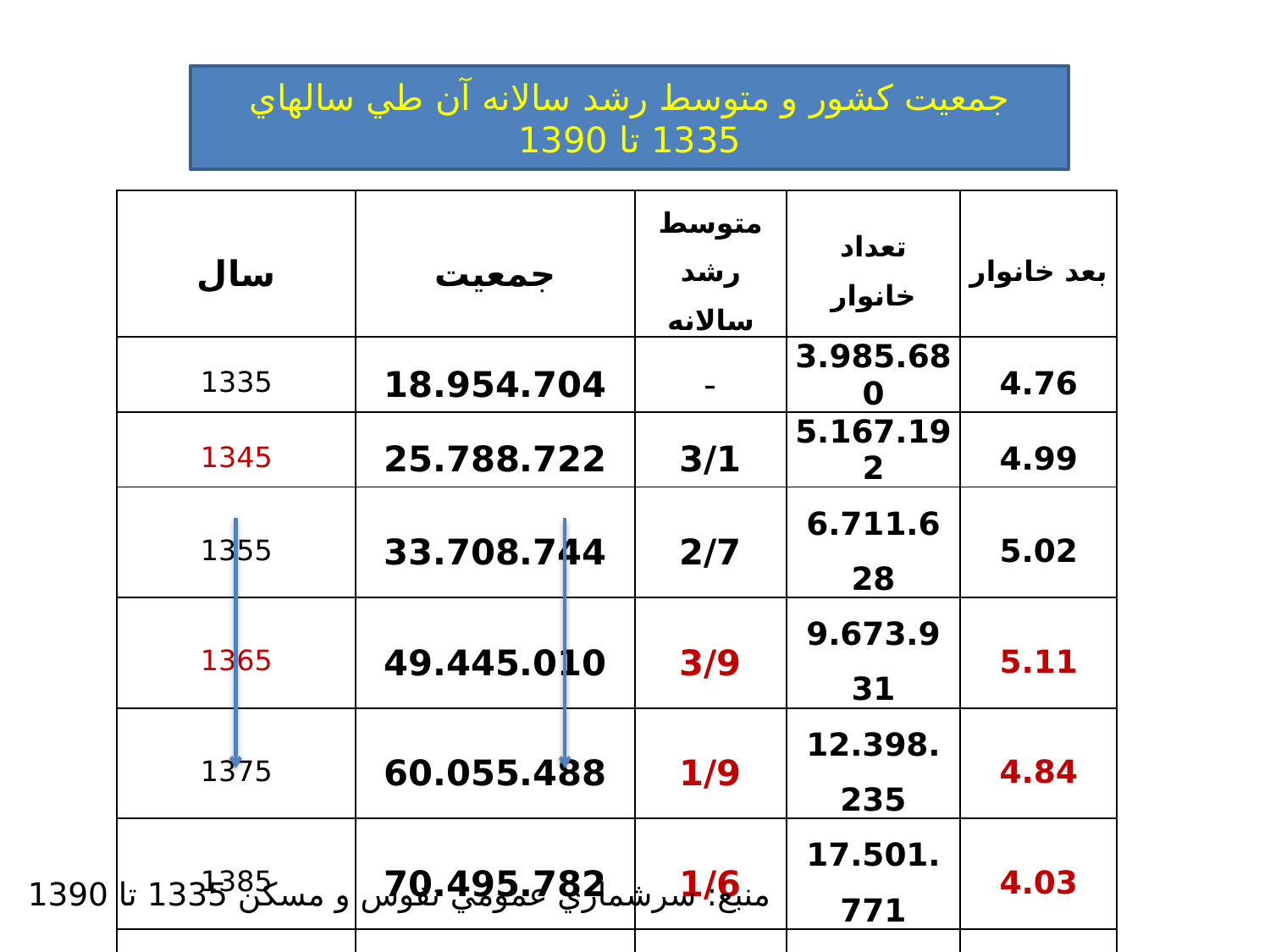

جمعيت کشور و متوسط رشد سالانه آن طي سالهاي 1335 تا 1390
| سال | جمعيت | متوسط رشد سالانه | تعداد خانوار | بعد خانوار |
| --- | --- | --- | --- | --- |
| 1335 | 18.954.704 | - | 3.985.680 | 4.76 |
| 1345 | 25.788.722 | 3/1 | 5.167.192 | 4.99 |
| 1355 | 33.708.744 | 2/7 | 6.711.628 | 5.02 |
| 1365 | 49.445.010 | 3/9 | 9.673.931 | 5.11 |
| 1375 | 60.055.488 | 1/9 | 12.398.235 | 4.84 |
| 1385 | 70.495.782 | 1/6 | 17.501.771 | 4.03 |
| 1390 | 75.149.669 | 1/3 | 21.185.647 | 3.55 |
| 1395 | 79926270 | 1/24 | 24196035 | 3/30 |
منبع: سرشماري عمومي نفوس و مسکن 1335 تا 1390